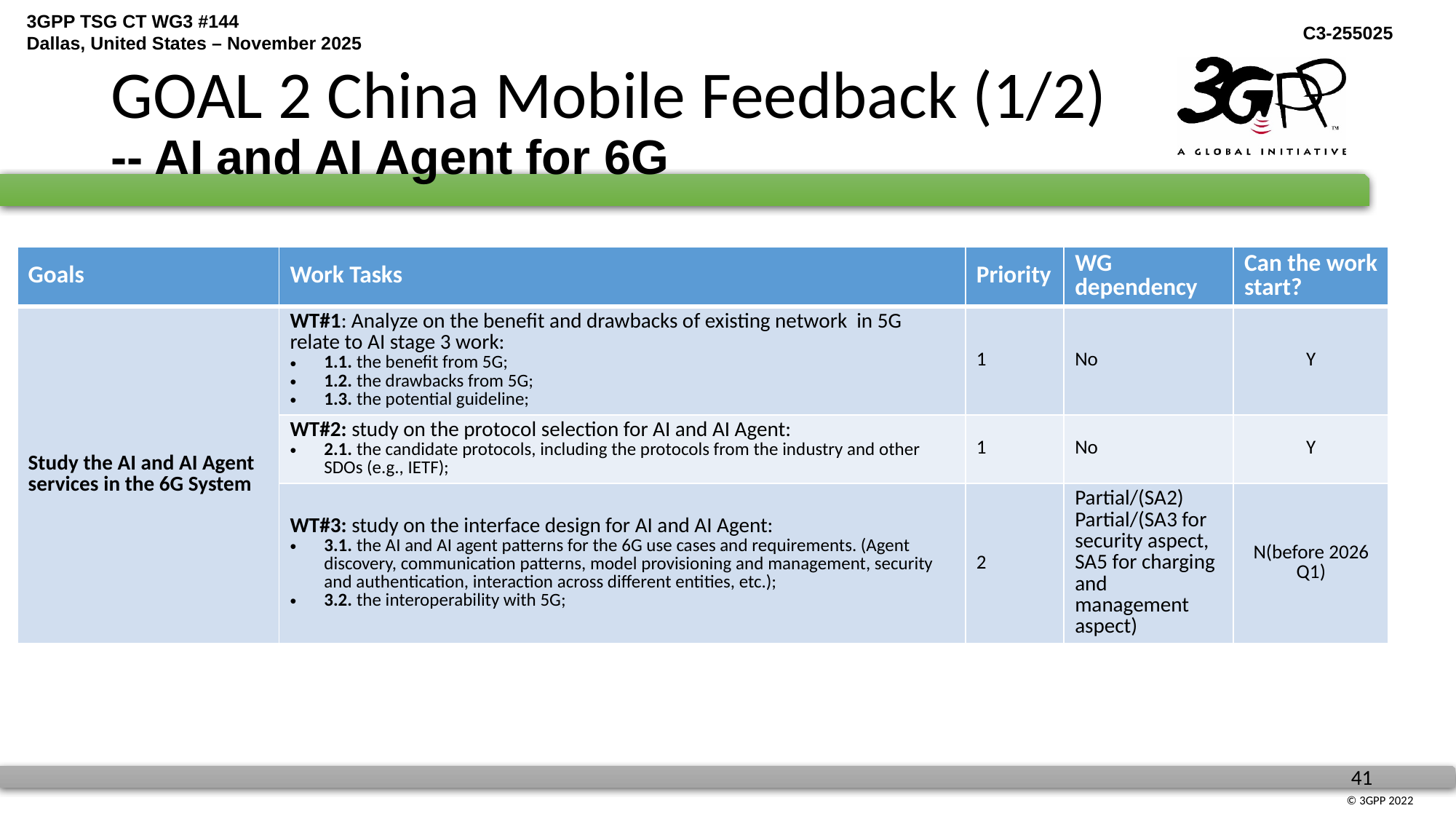

# GOAL 2 China Mobile Feedback (1/2) -- AI and AI Agent for 6G
| Goals | Work Tasks | Priority | WG dependency | Can the work start? |
| --- | --- | --- | --- | --- |
| Study the AI and AI Agent services in the 6G System | WT#1: Analyze on the benefit and drawbacks of existing network in 5G relate to AI stage 3 work: 1.1. the benefit from 5G; 1.2. the drawbacks from 5G; 1.3. the potential guideline; | 1 | No | Y |
|  | WT#2: study on the protocol selection for AI and AI Agent: 2.1. the candidate protocols, including the protocols from the industry and other SDOs (e.g., IETF); | 1 | No | Y |
|  | WT#3: study on the interface design for AI and AI Agent: 3.1. the AI and AI agent patterns for the 6G use cases and requirements. (Agent discovery, communication patterns, model provisioning and management, security and authentication, interaction across different entities, etc.); 3.2. the interoperability with 5G; | 2 | Partial/(SA2) Partial/(SA3 for security aspect, SA5 for charging and management aspect) | N(before 2026 Q1) |